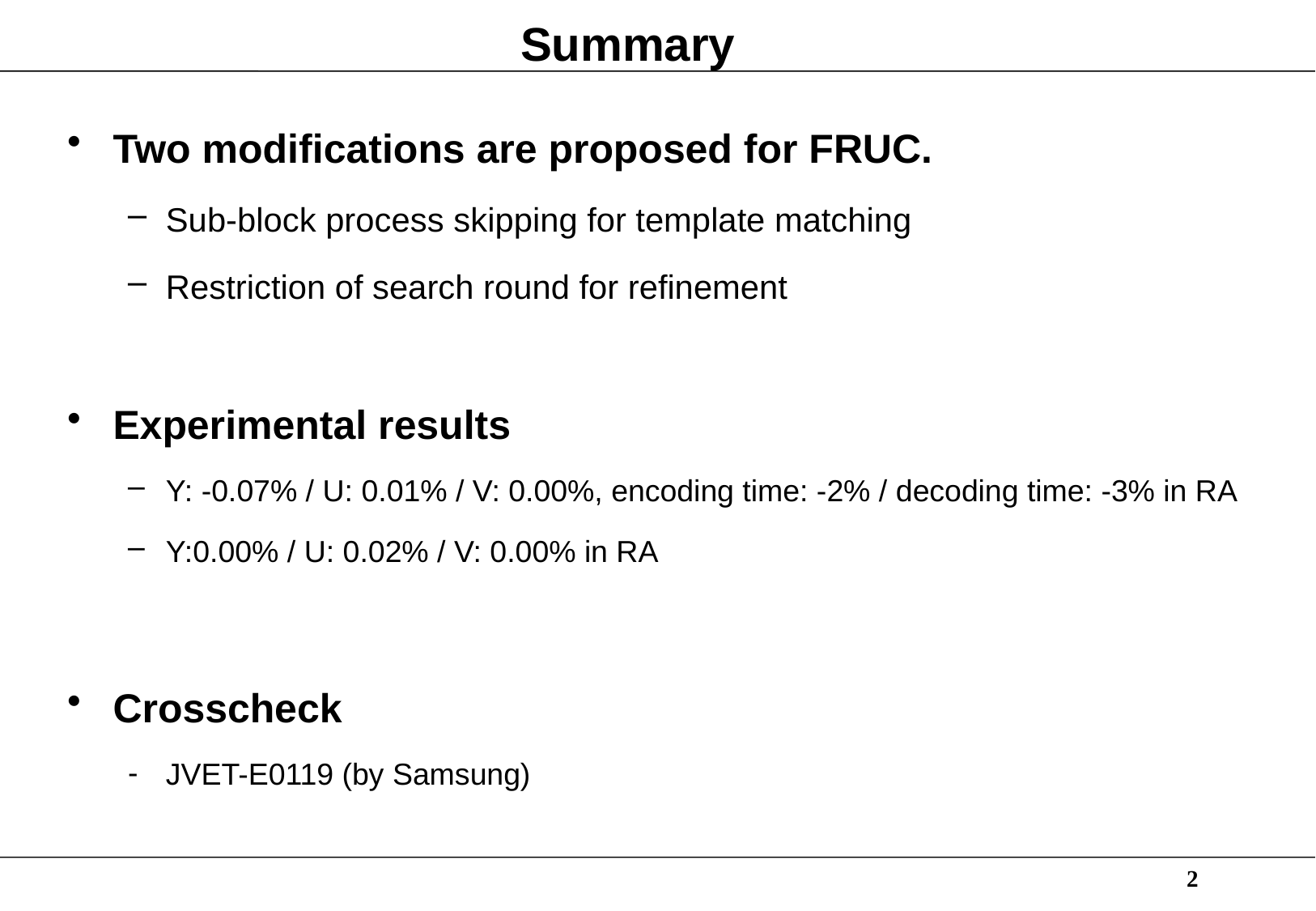

# Summary
Two modifications are proposed for FRUC.
Sub-block process skipping for template matching
Restriction of search round for refinement

Experimental results
Y: -0.07% / U: 0.01% / V: 0.00%, encoding time: -2% / decoding time: -3% in RA
Y:0.00% / U: 0.02% / V: 0.00% in RA

Crosscheck
JVET-E0119 (by Samsung)
2